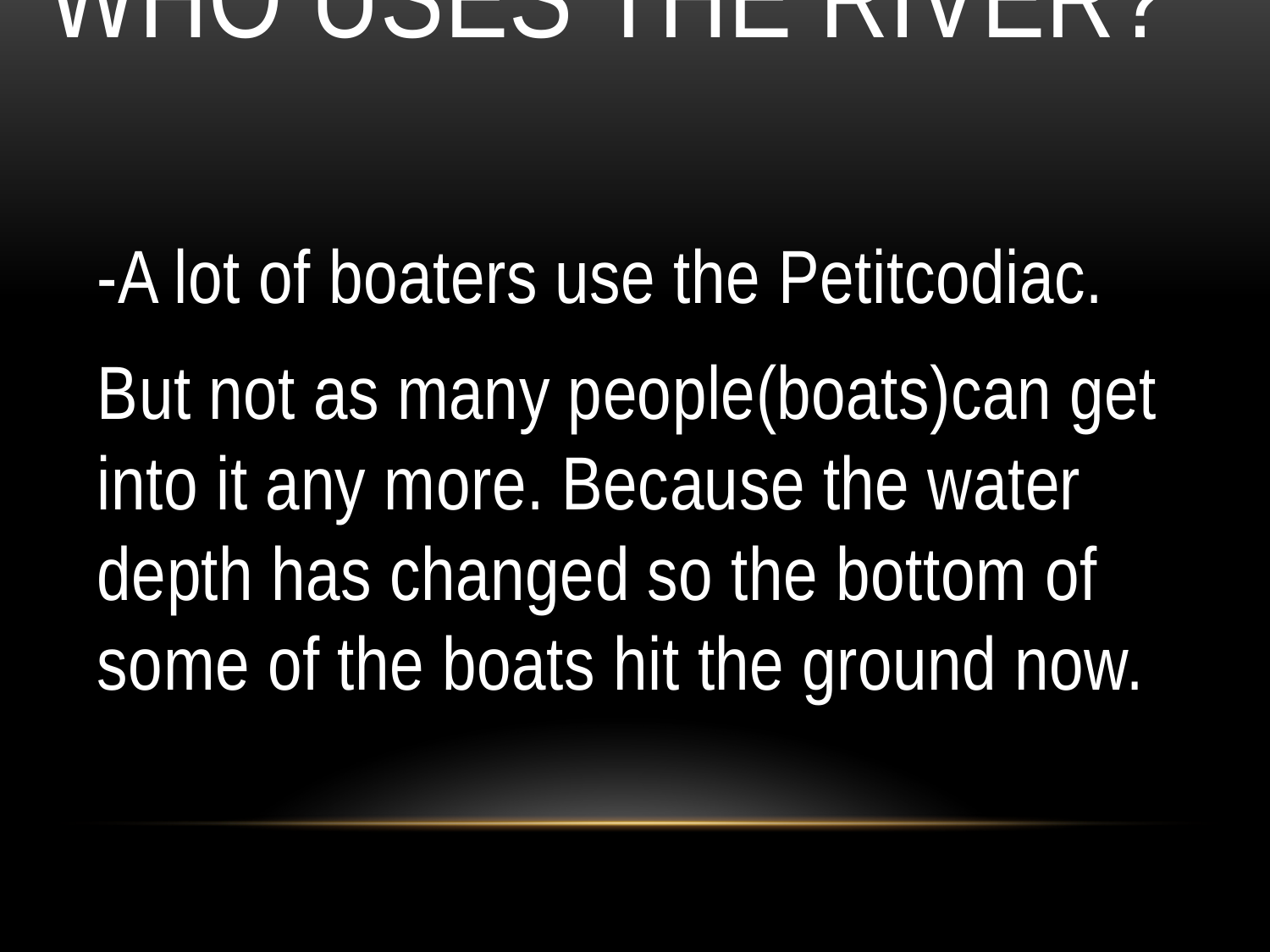

# WHO USES THE RIVER?
-A lot of boaters use the Petitcodiac.
But not as many people(boats)can get into it any more. Because the water depth has changed so the bottom of some of the boats hit the ground now.